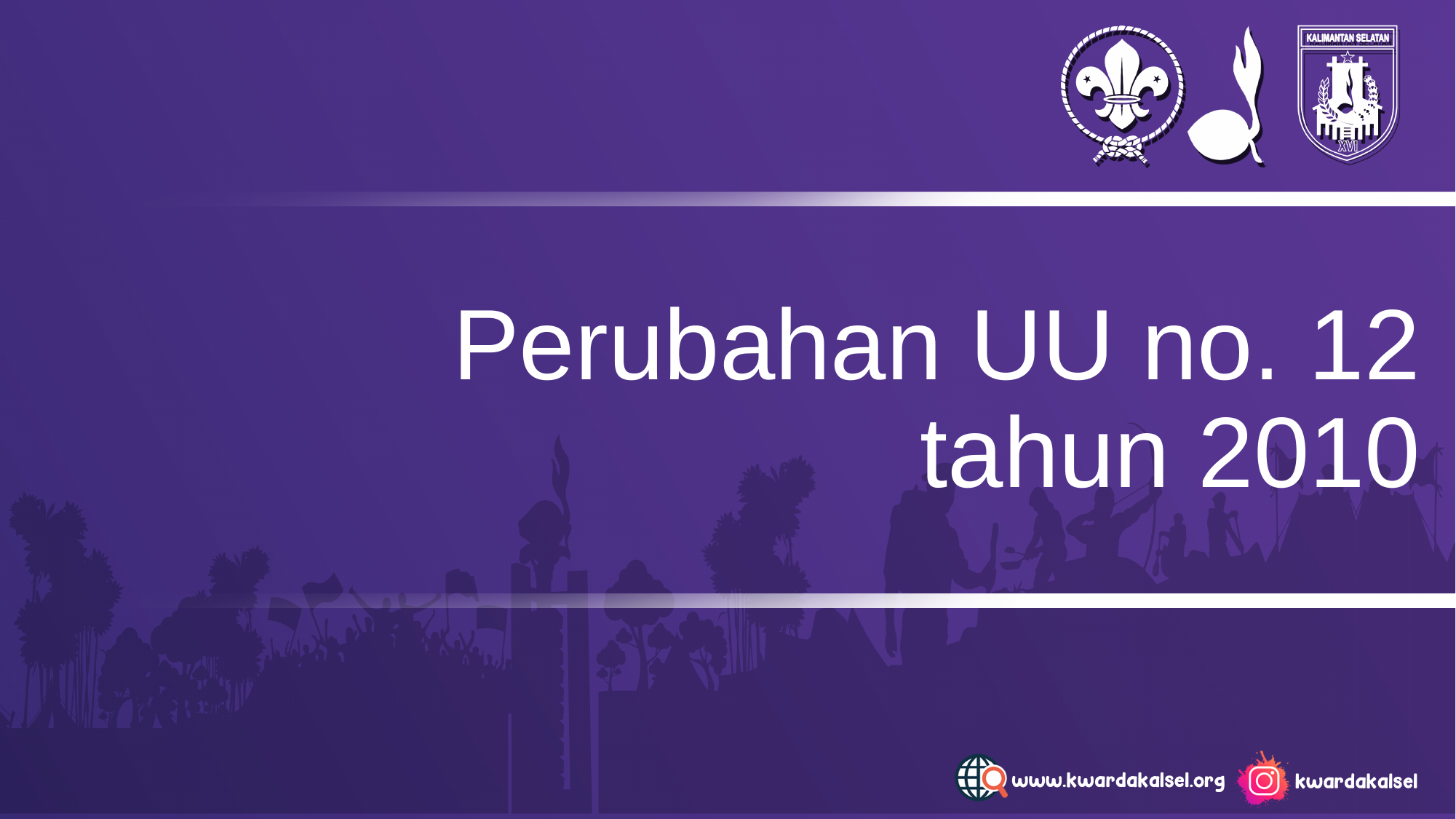

# Perubahan UU no. 12 tahun 2010